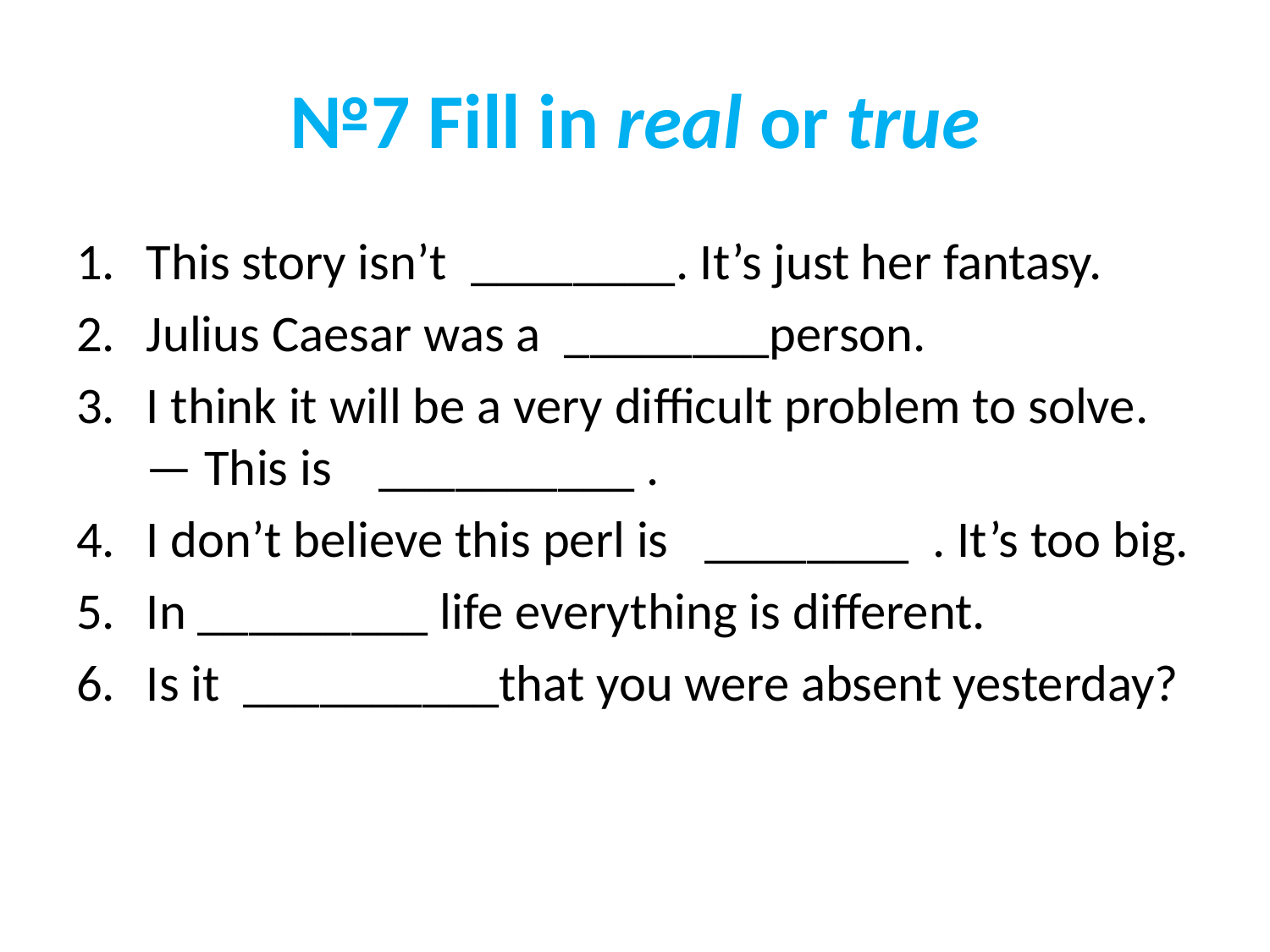

# №7 Fill in real or true
This story isn’t  ________. It’s just her fantasy.
Julius Caesar was a  ________person.
I think it will be a very difficult problem to solve. — This is    __________ .
I don’t believe this perl is   ________  . It’s too big.
In _________ life everything is different.
Is it  __________that you were absent yesterday?